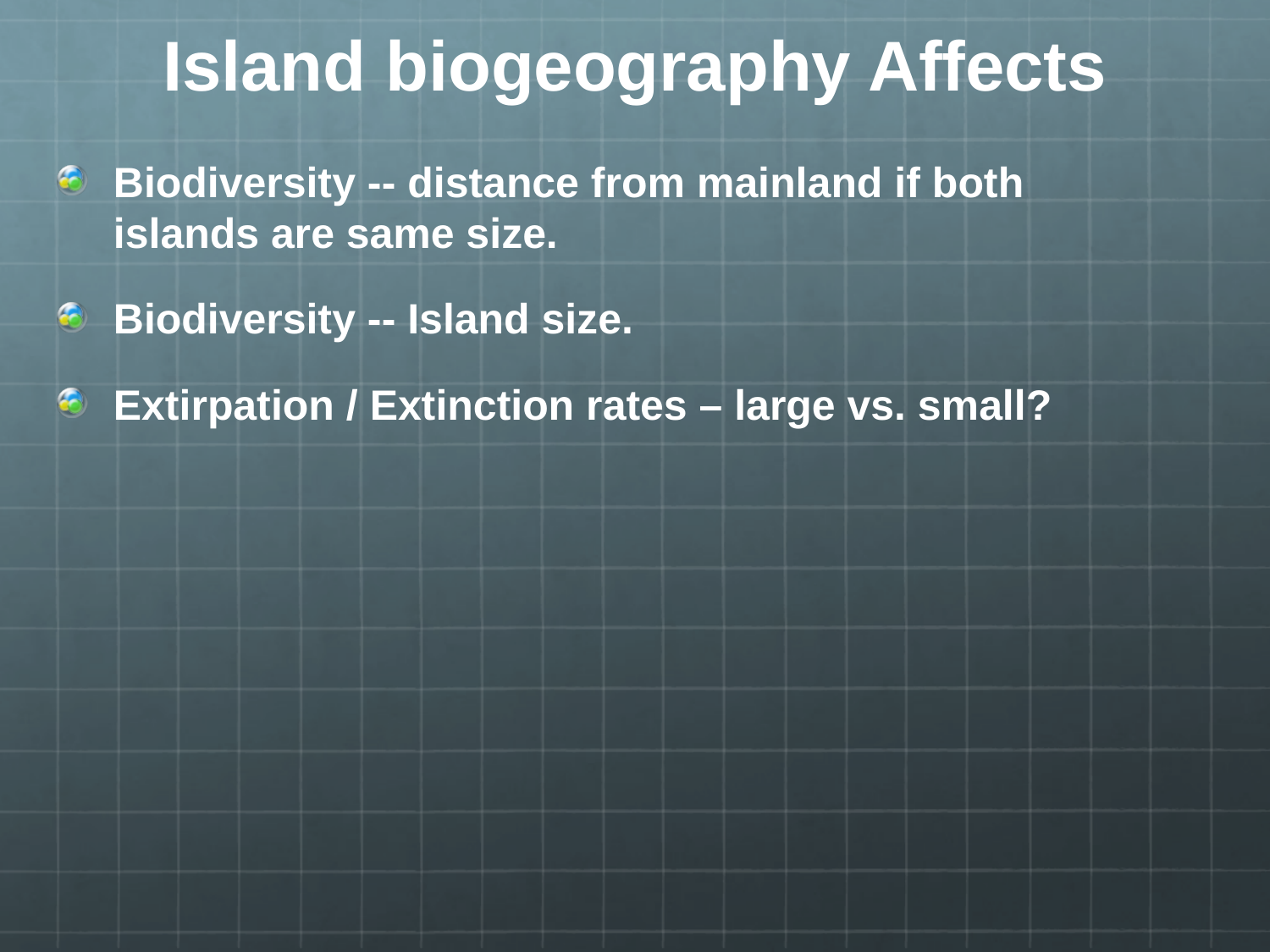

# Island biogeography Affects
Biodiversity -- distance from mainland if both islands are same size.
Biodiversity -- Island size.
Extirpation / Extinction rates – large vs. small?